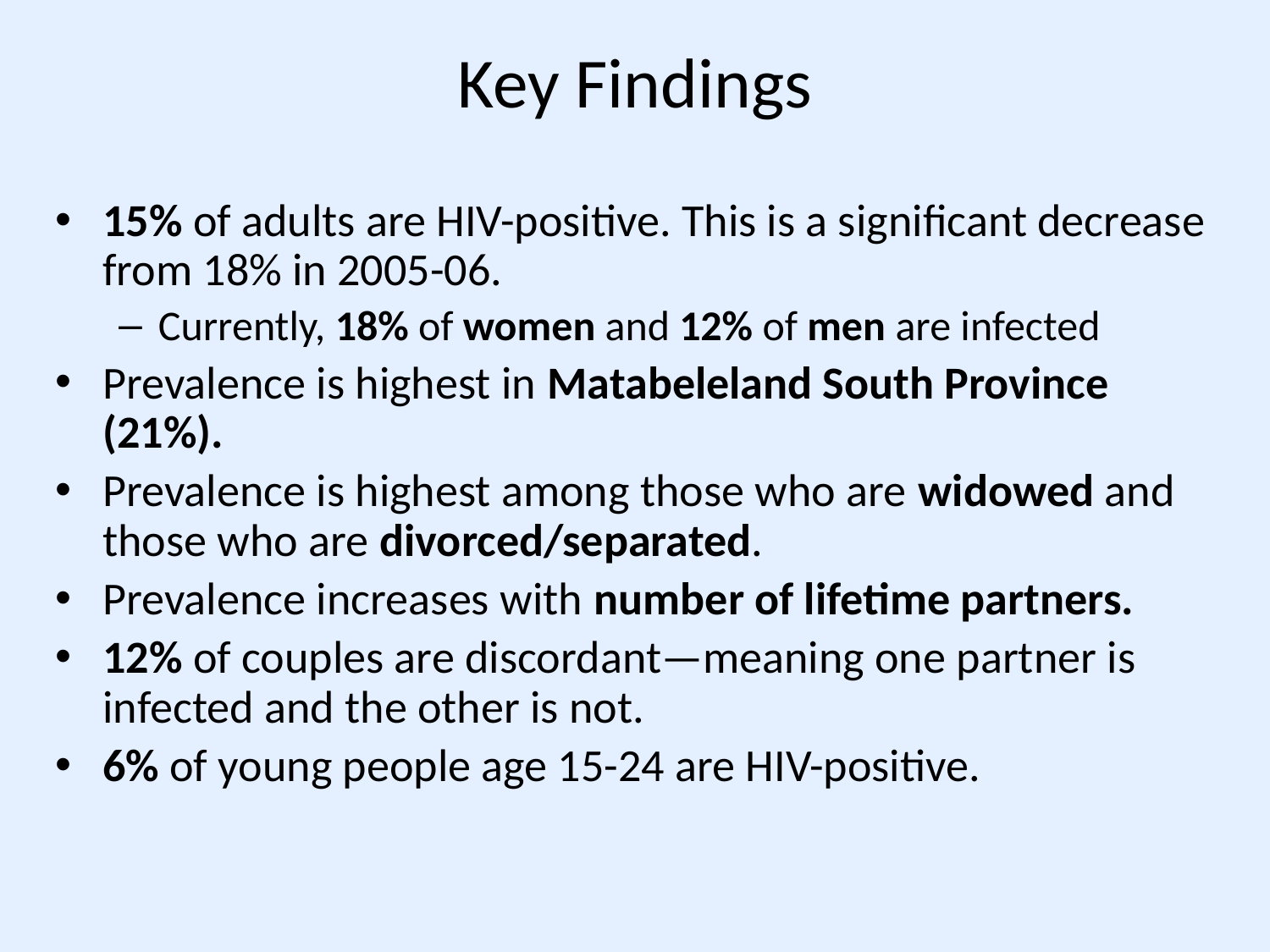

# Key Findings
15% of adults are HIV-positive. This is a significant decrease from 18% in 2005-06.
Currently, 18% of women and 12% of men are infected
Prevalence is highest in Matabeleland South Province (21%).
Prevalence is highest among those who are widowed and those who are divorced/separated.
Prevalence increases with number of lifetime partners.
12% of couples are discordant—meaning one partner is infected and the other is not.
6% of young people age 15-24 are HIV-positive.